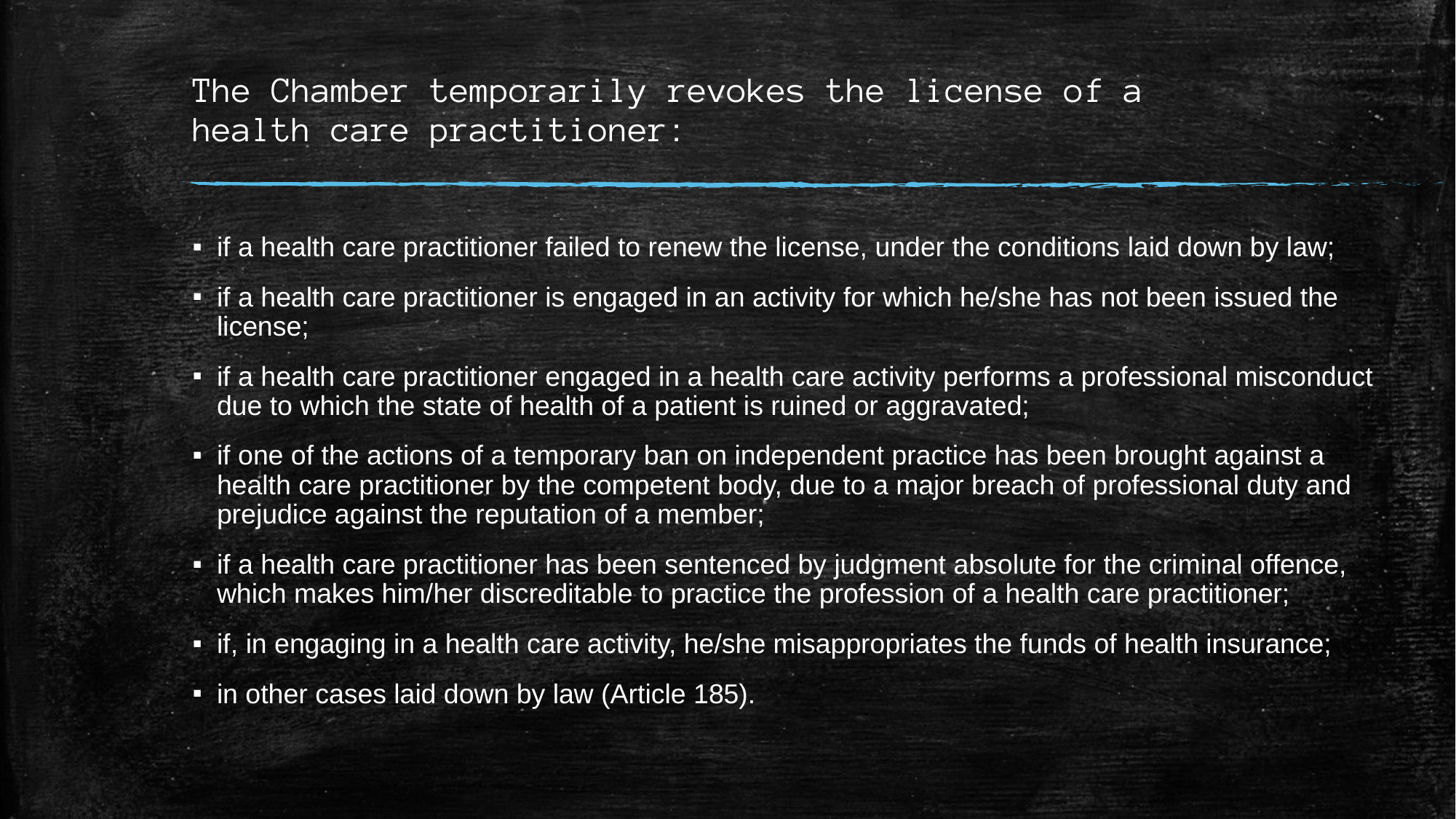

# The Chamber temporarily revokes the license of a health care practitioner:
if a health care practitioner failed to renew the license, under the conditions laid down by law;
if a health care practitioner is engaged in an activity for which he/she has not been issued the license;
if a health care practitioner engaged in a health care activity performs a professional misconduct due to which the state of health of a patient is ruined or aggravated;
if one of the actions of a temporary ban on independent practice has been brought against a health care practitioner by the competent body, due to a major breach of professional duty and prejudice against the reputation of a member;
if a health care practitioner has been sentenced by judgment absolute for the criminal offence, which makes him/her discreditable to practice the profession of a health care practitioner;
if, in engaging in a health care activity, he/she misappropriates the funds of health insurance;
in other cases laid down by law (Article 185).